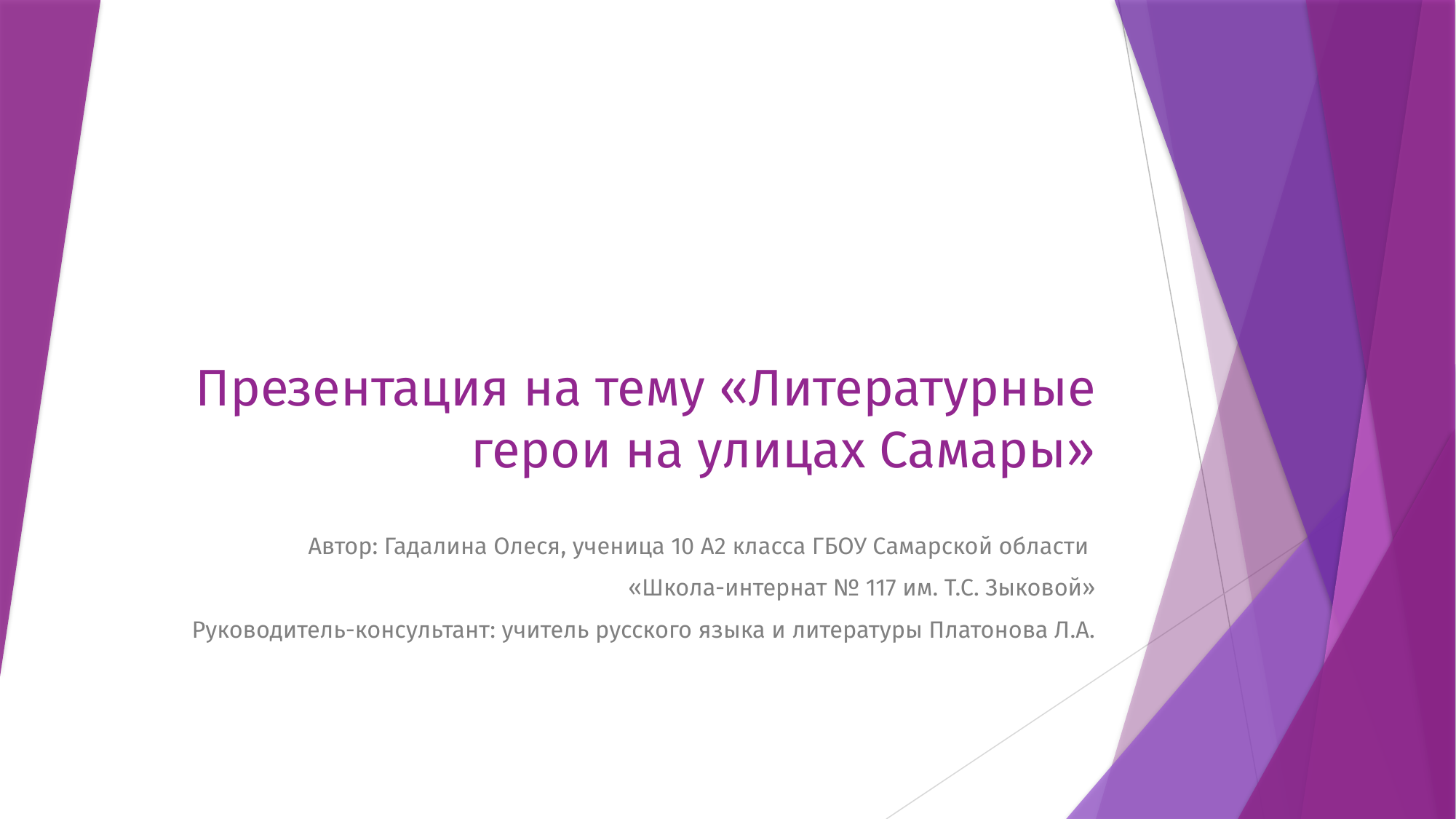

# Презентация на тему «Литературные герои на улицах Самары»

Автор: Гадалина Олеся, ученица 10 А2 класса ГБОУ Самарской области
«Школа-интернат № 117 им. Т.С. Зыковой»
Руководитель-консультант: учитель русского языка и литературы Платонова Л.А.